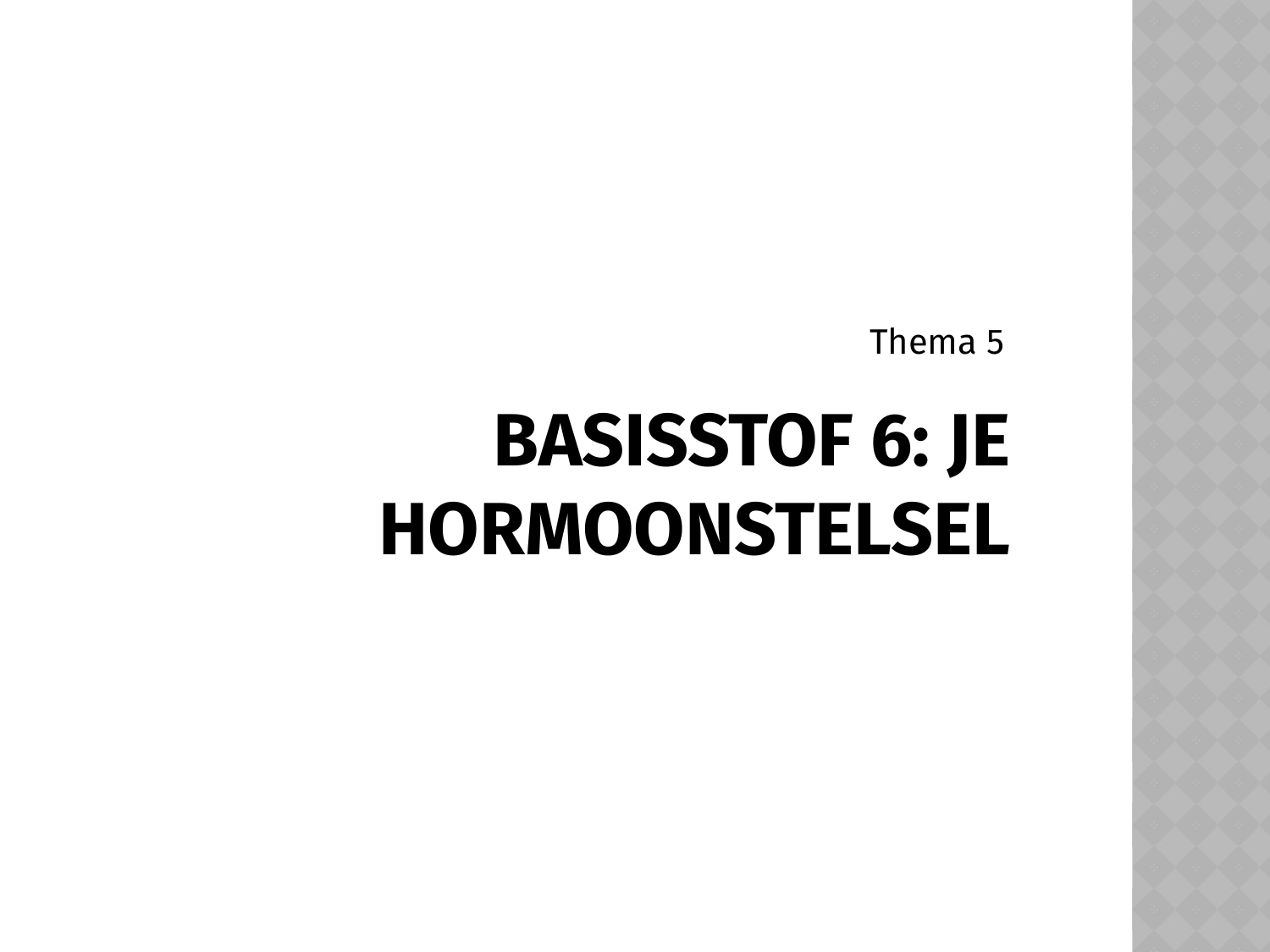

Thema 5
# Basisstof 6: je hormoonstelsel